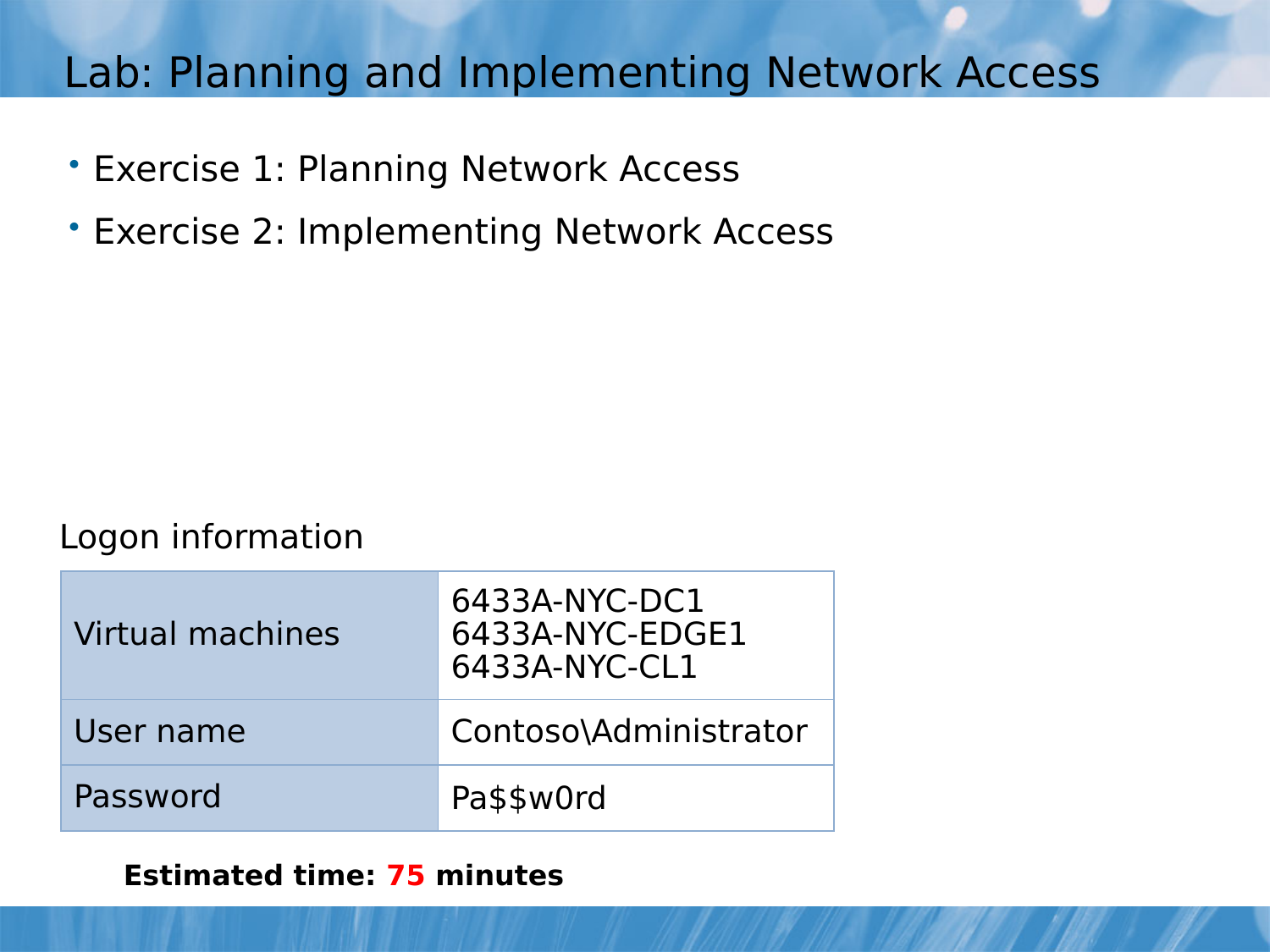

# Lab: Planning and Implementing Network Access
Exercise 1: Planning Network Access
Exercise 2: Implementing Network Access

Logon information
| Virtual machines | 6433A-NYC-DC1 6433A-NYC-EDGE1 6433A-NYC-CL1 |
| --- | --- |
| User name | Contoso\Administrator |
| Password | Pa$$w0rd |
Estimated time: 75 minutes